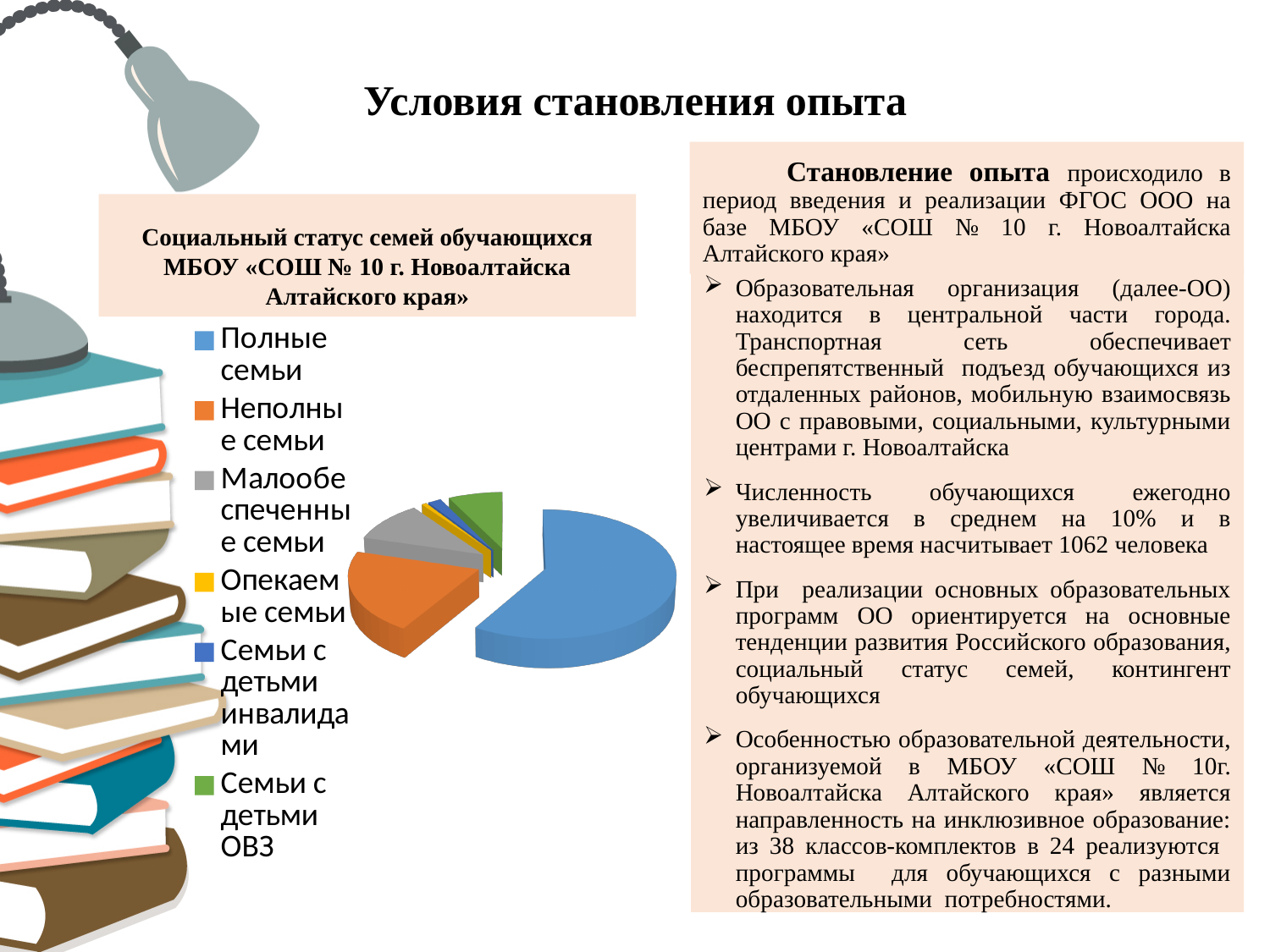

# Условия становления опыта
     Становление опыта происходило в период введения и реализации ФГОС ООО на базе МБОУ «СОШ № 10 г. Новоалтайска Алтайского края»

Социальный статус семей обучающихся МБОУ «СОШ № 10 г. Новоалтайска Алтайского края»

[unsupported chart]

Образовательная организация (далее-ОО) находится в центральной части города. Транспортная сеть обеспечивает беспрепятственный  подъезд обучающихся из отдаленных районов, мобильную взаимосвязь ОО с правовыми, социальными, культурными центрами г. Новоалтайска
Численность обучающихся ежегодно увеличивается в среднем на 10% и в настоящее время насчитывает 1062 человека
При  реализации основных образовательных программ ОО ориентируется на основные тенденции развития Российского образования, социальный статус семей, контингент обучающихся
Особенностью образовательной деятельности, организуемой в МБОУ «СОШ № 10г. Новоалтайска Алтайского края» является направленность на инклюзивное образование: из 38 классов-комплектов в 24 реализуются  программы  для обучающихся с разными образовательными  потребностями.